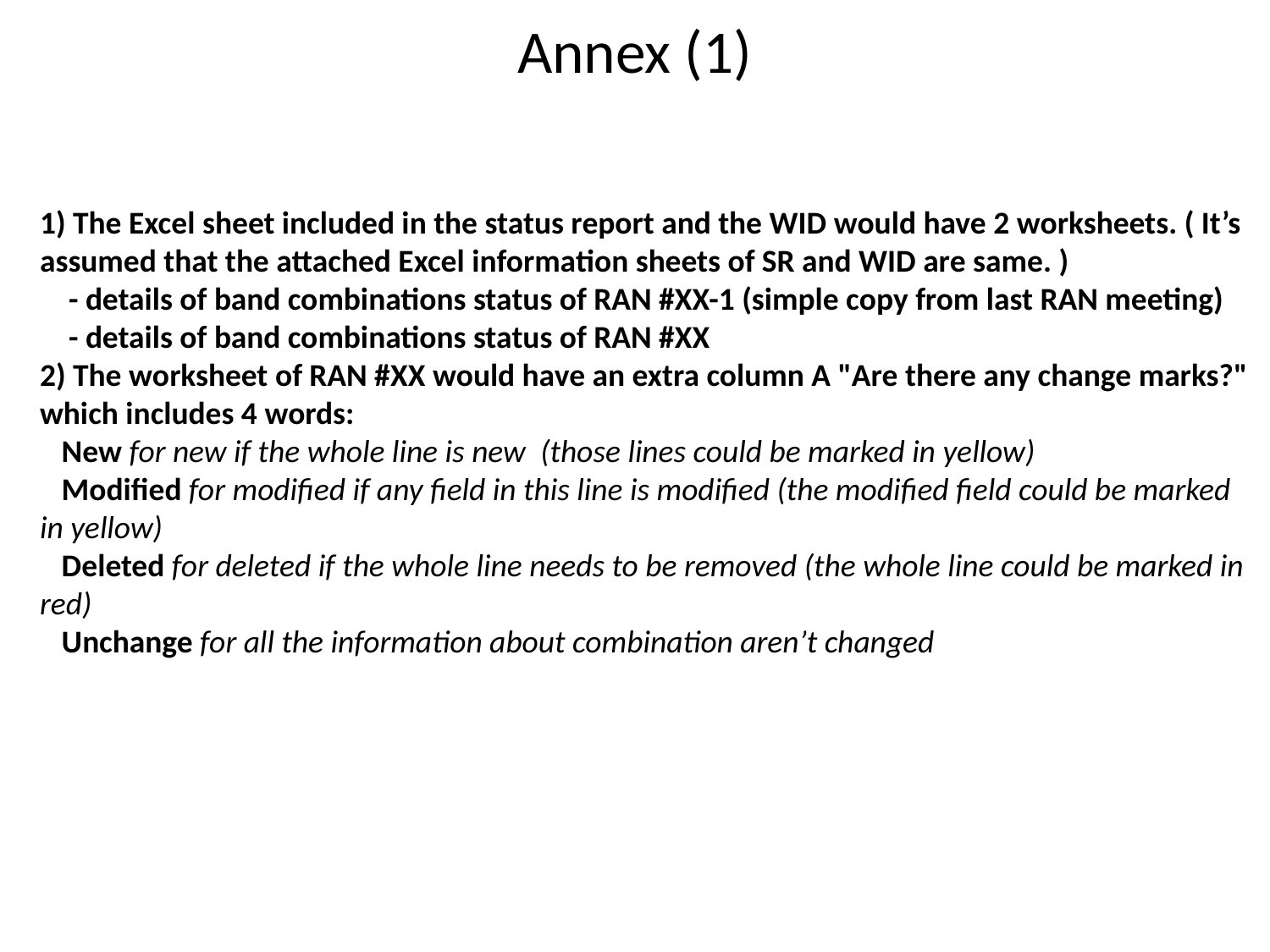

# Annex (1)
1) The Excel sheet included in the status report and the WID would have 2 worksheets. ( It’s assumed that the attached Excel information sheets of SR and WID are same. )
    - details of band combinations status of RAN #XX-1 (simple copy from last RAN meeting)
    - details of band combinations status of RAN #XX
2) The worksheet of RAN #XX would have an extra column A "Are there any change marks?" which includes 4 words:
   New for new if the whole line is new  (those lines could be marked in yellow)
   Modified for modified if any field in this line is modified (the modified field could be marked in yellow)
   Deleted for deleted if the whole line needs to be removed (the whole line could be marked in red)
   Unchange for all the information about combination aren’t changed